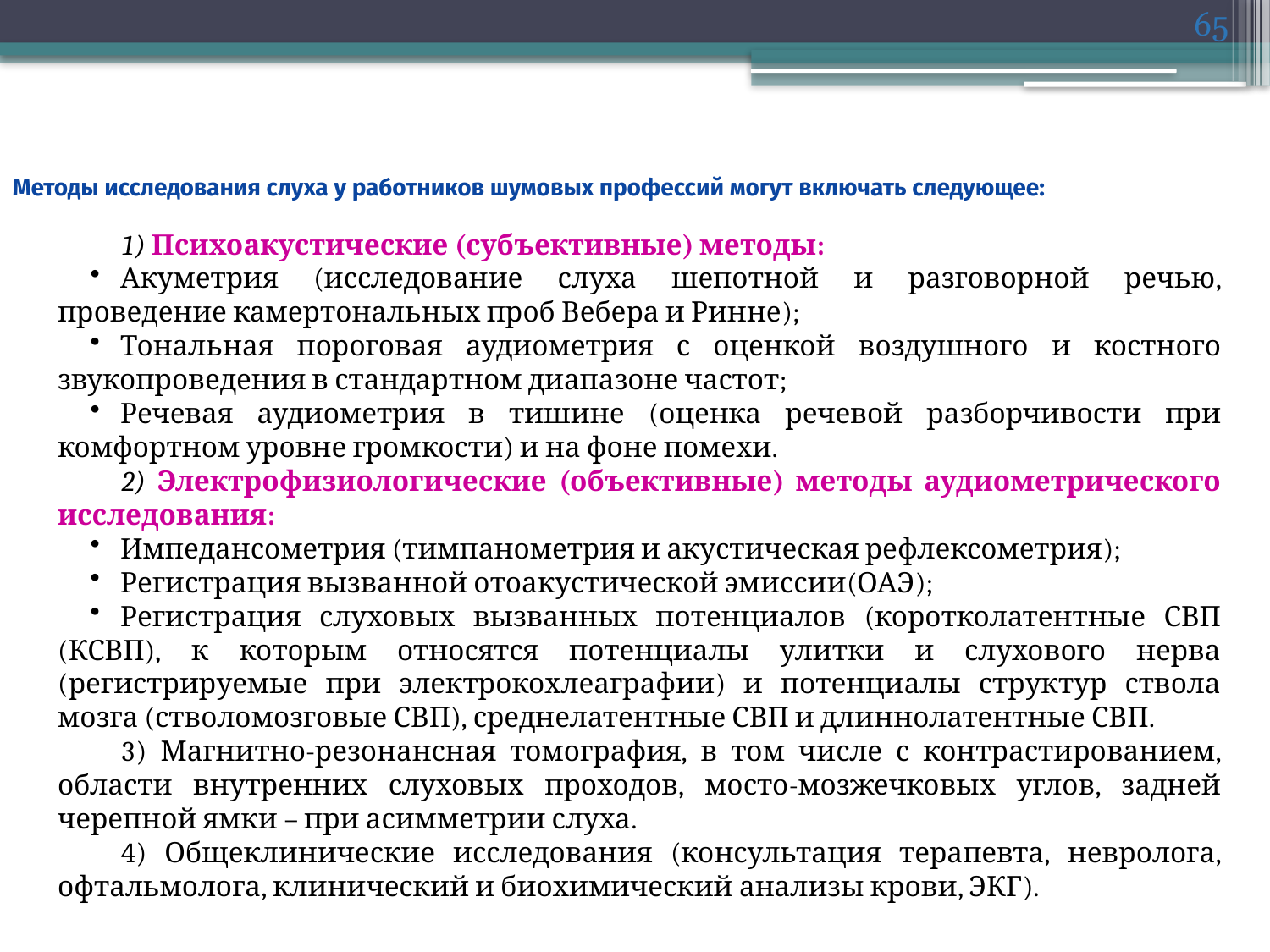

65
# Методы исследования слуха у работников шумовых профессий могут включать следующее:
1) Психоакустические (субъективные) методы:
Акуметрия (исследование слуха шепотной и разговорной речью, проведение камертональных проб Вебера и Ринне);
Тональная пороговая аудиометрия с оценкой воздушного и костного звукопроведения в стандартном диапазоне частот;
Речевая аудиометрия в тишине (оценка речевой разборчивости при комфортном уровне громкости) и на фоне помехи.
2) Электрофизиологические (объективные) методы аудиометрического исследования:
Импедансометрия (тимпанометрия и акустическая рефлексометрия);
Регистрация вызванной отоакустической эмиссии(ОАЭ);
Регистрация слуховых вызванных потенциалов (коротколатентные СВП (КСВП), к которым относятся потенциалы улитки и слухового нерва (регистрируемые при электрокохлеаграфии) и потенциалы структур ствола мозга (стволомозговые СВП), среднелатентные СВП и длиннолатентные СВП.
3) Магнитно-резонансная томография, в том числе с контрастированием, области внутренних слуховых проходов, мосто-мозжечковых углов, задней черепной ямки – при асимметрии слуха.
4) Общеклинические исследования (консультация терапевта, невролога, офтальмолога, клинический и биохимический анализы крови, ЭКГ).